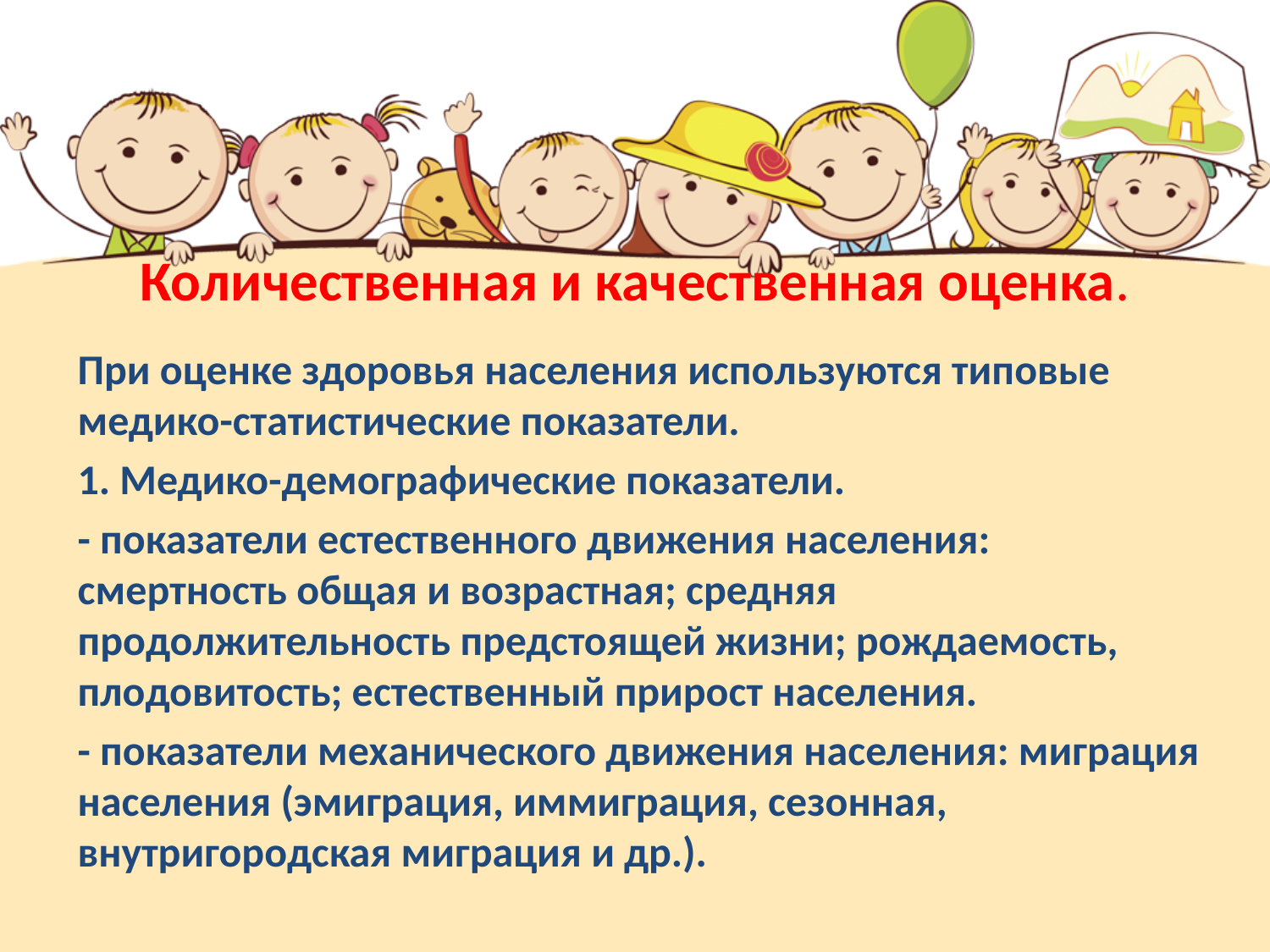

# Количественная и качественная оценка.
При оценке здоровья населения используются типовые медико-статистические показатели.
1. Медико-демографические показатели.
- показатели естественного движения населения: смертность общая и возрастная; средняя продолжительность предстоящей жизни; рождаемость, плодовитость; естественный прирост населения.
- показатели механического движения населения: миграция населения (эмиграция, иммиграция, сезонная, внутригородская миграция и др.).